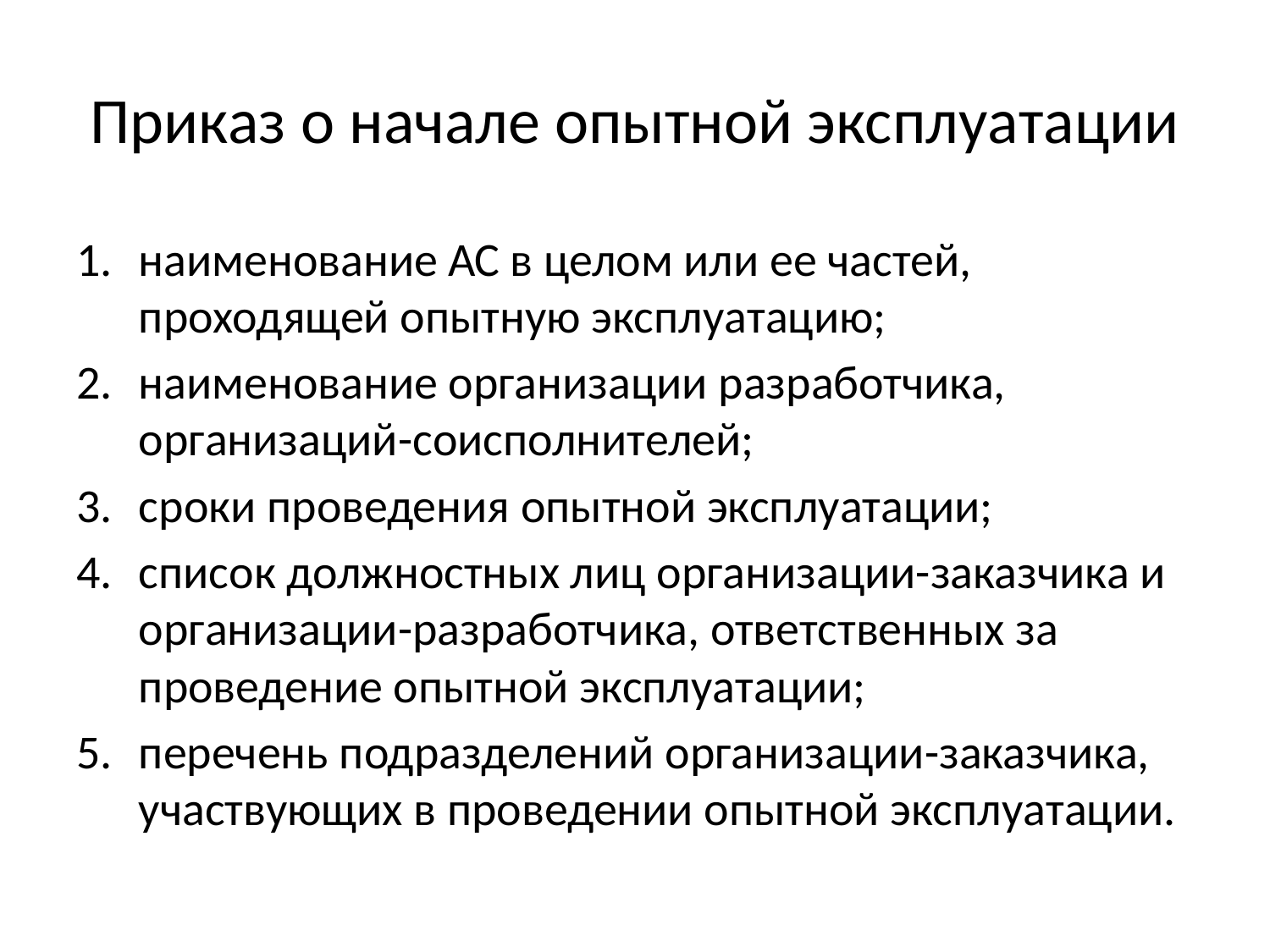

# Приказ о начале опытной эксплуатации
наименование АС в целом или ее частей, проходящей опытную эксплуатацию;
наименование организации разработчика, организаций-соисполнителей;
сроки проведения опытной эксплуатации;
список должностных лиц организации-заказчика и организации-разработчика, ответственных за проведение опытной эксплуатации;
перечень подразделений организации-заказчика, участвующих в проведении опытной эксплуатации.